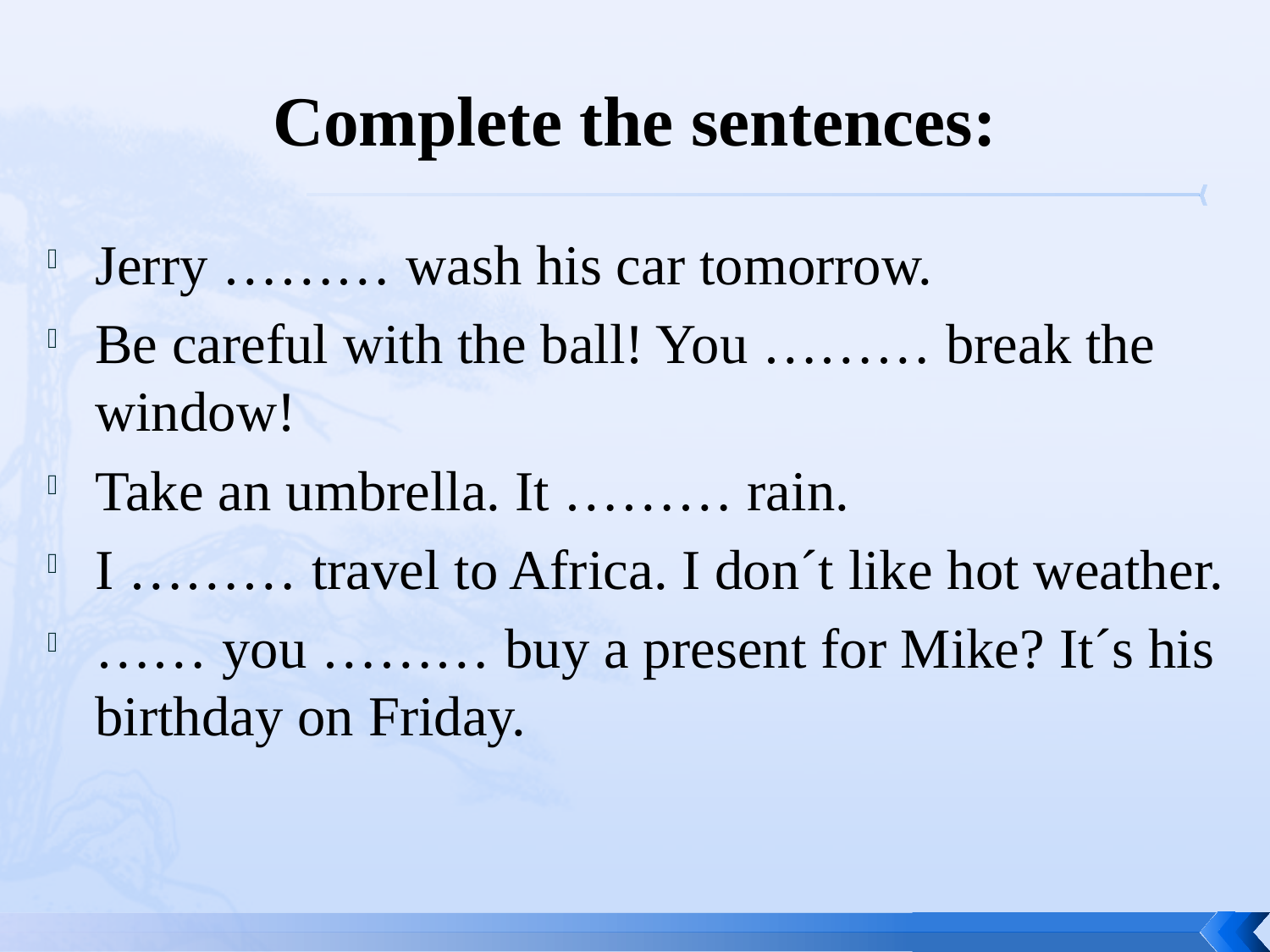

# Complete the sentences:
Jerry ……… wash his car tomorrow.
Be careful with the ball! You ……… break the window!
Take an umbrella. It ……… rain.
I ……… travel to Africa. I don´t like hot weather.
…… you ……… buy a present for Mike? It´s his birthday on Friday.